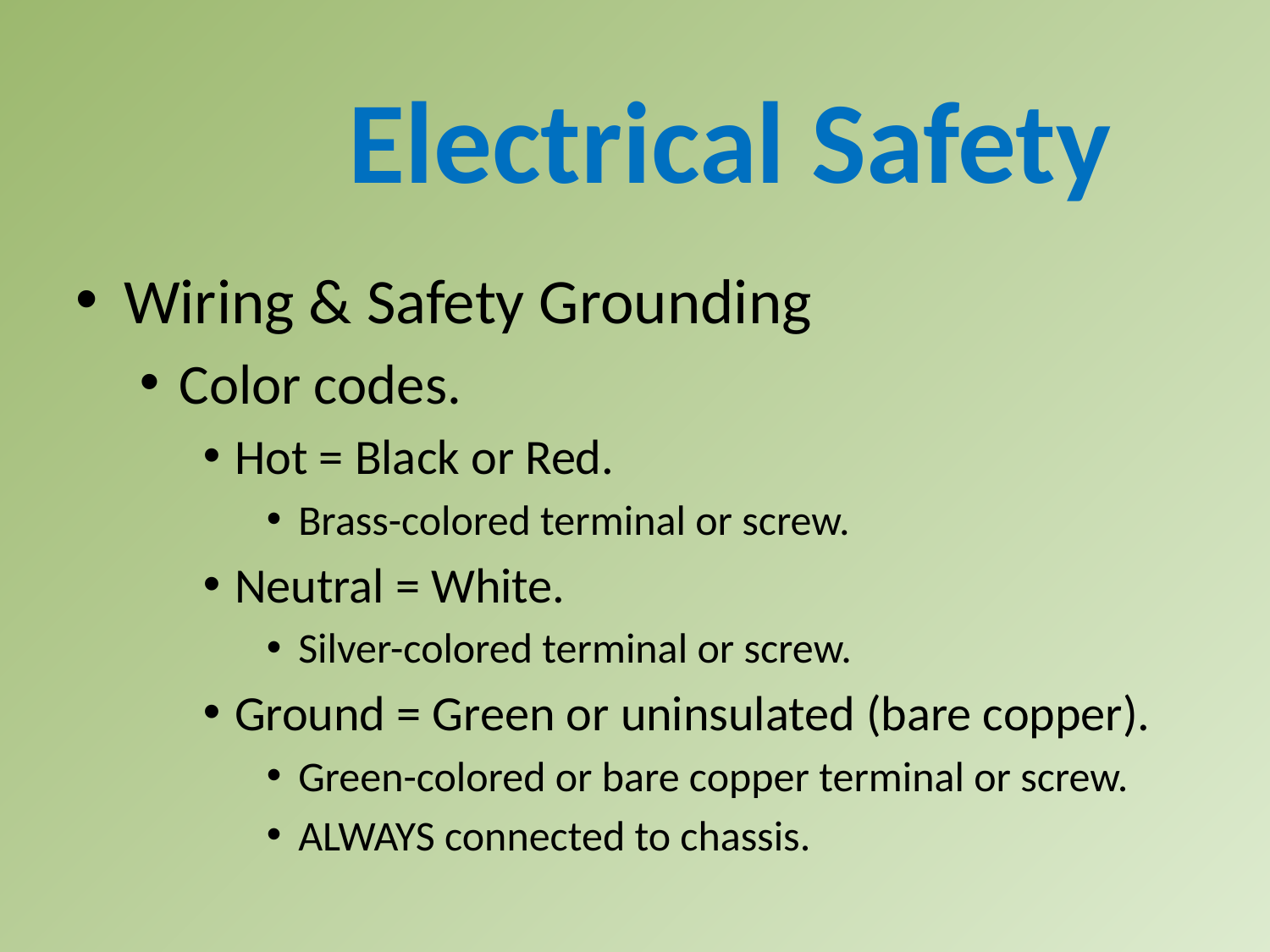

Electrical Safety
Wiring & Safety Grounding
Color codes.
Hot = Black or Red.
Brass-colored terminal or screw.
Neutral = White.
Silver-colored terminal or screw.
Ground = Green or uninsulated (bare copper).
Green-colored or bare copper terminal or screw.
ALWAYS connected to chassis.